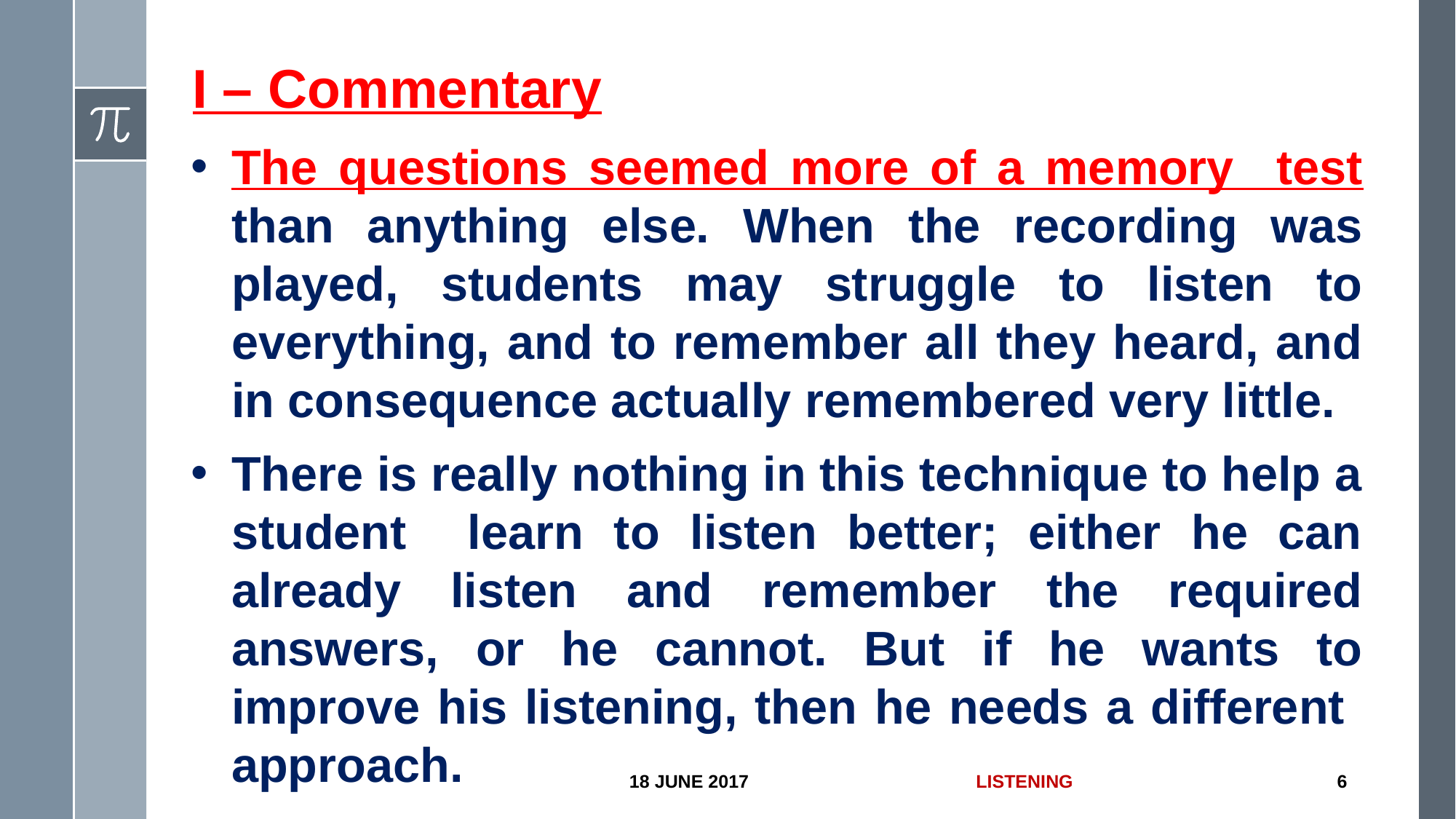

I – Commentary
The questions seemed more of a memory  test than anything else. When the recording was played, students may struggle to listen to everything, and to remember all they heard, and in consequence actually remembered very little.
There is really nothing in this technique to help a student  learn to listen better; either he can already listen and remember the required answers, or he cannot. But if he wants to improve his listening, then he needs a different  approach.
18 June 2017
Listening
6